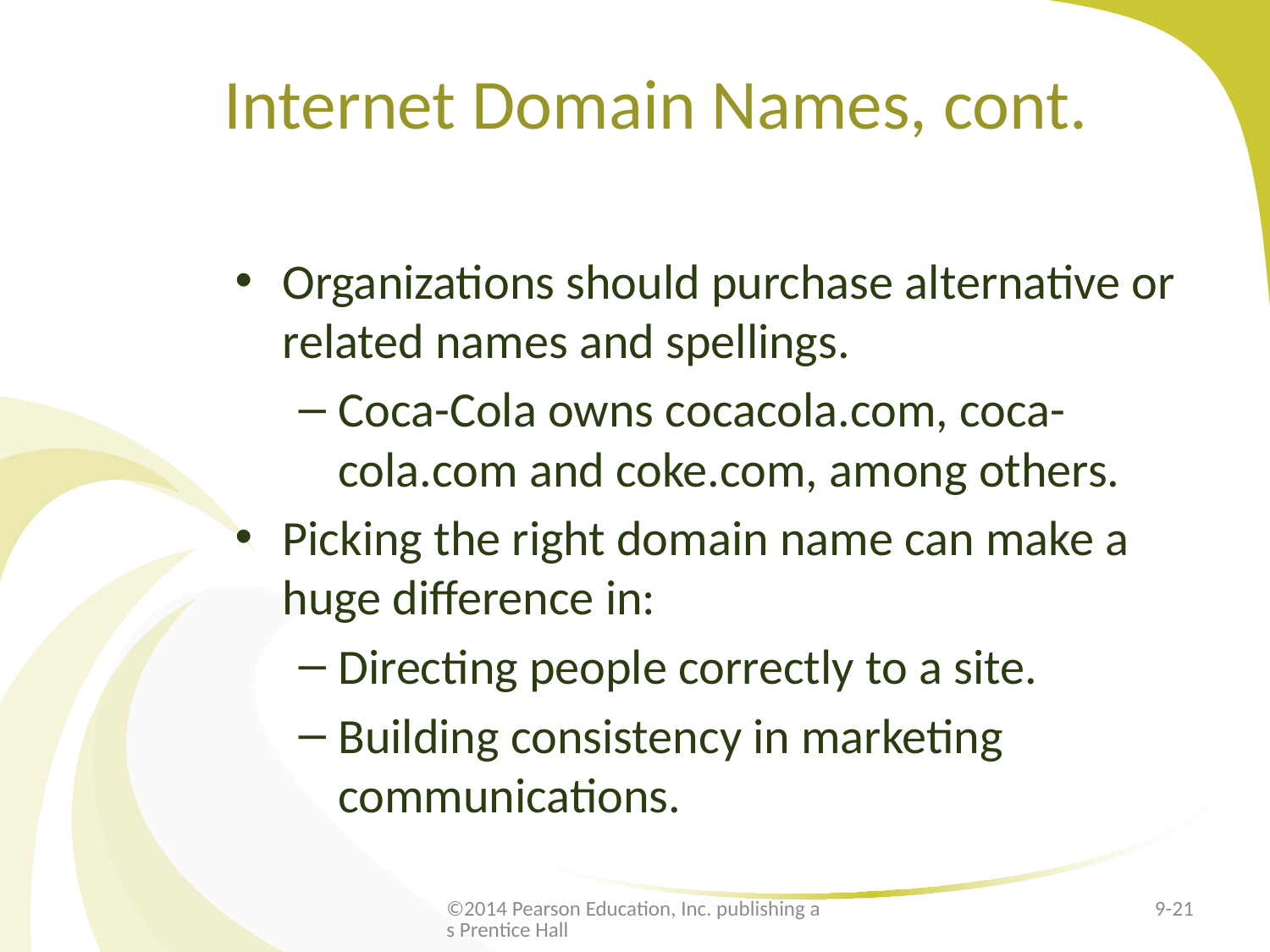

# Internet Domain Names, cont.
Organizations should purchase alternative or related names and spellings.
Coca-Cola owns cocacola.com, coca-cola.com and coke.com, among others.
Picking the right domain name can make a huge difference in:
Directing people correctly to a site.
Building consistency in marketing communications.
©2014 Pearson Education, Inc. publishing as Prentice Hall
9-21